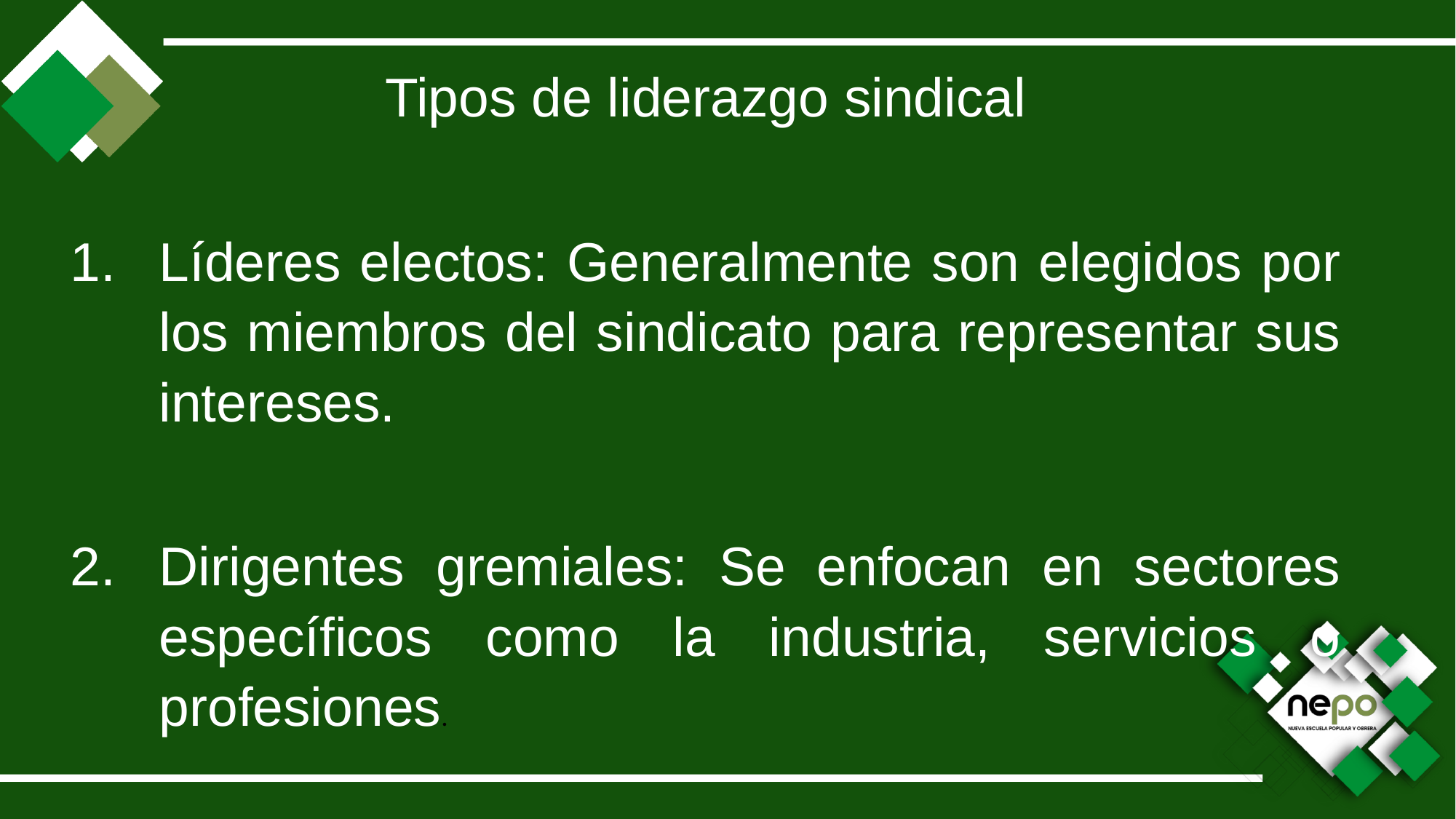

Tipos de liderazgo sindical

Líderes electos: Generalmente son elegidos por los miembros del sindicato para representar sus intereses.

Dirigentes gremiales: Se enfocan en sectores específicos como la industria, servicios o profesiones.